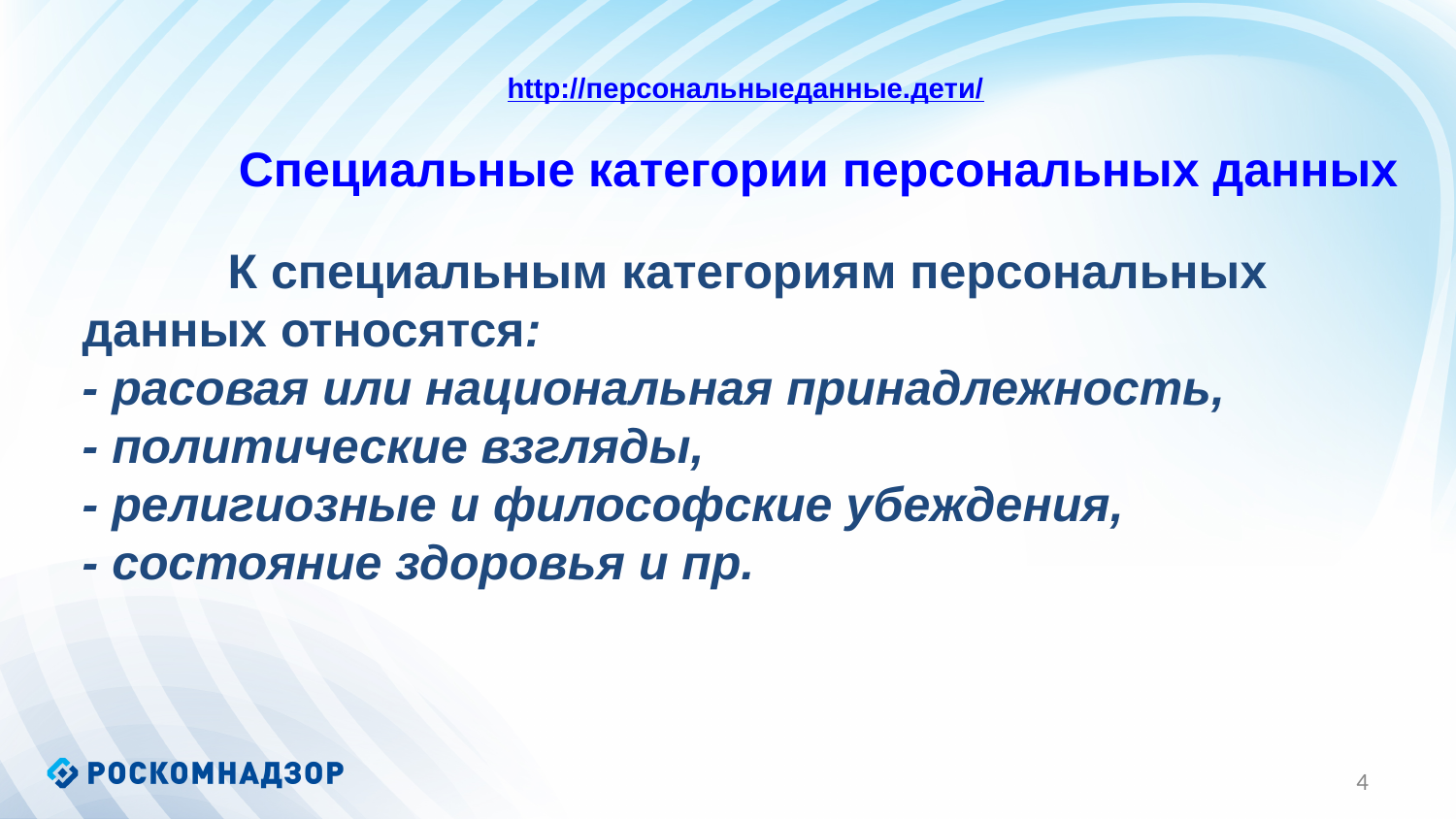

http://персональныеданные.дети/

	Специальные категории персональных данных

	К специальным категориям персональных данных относятся:
- расовая или национальная принадлежность,
- политические взгляды,
- религиозные и философские убеждения,
- состояние здоровья и пр.

4